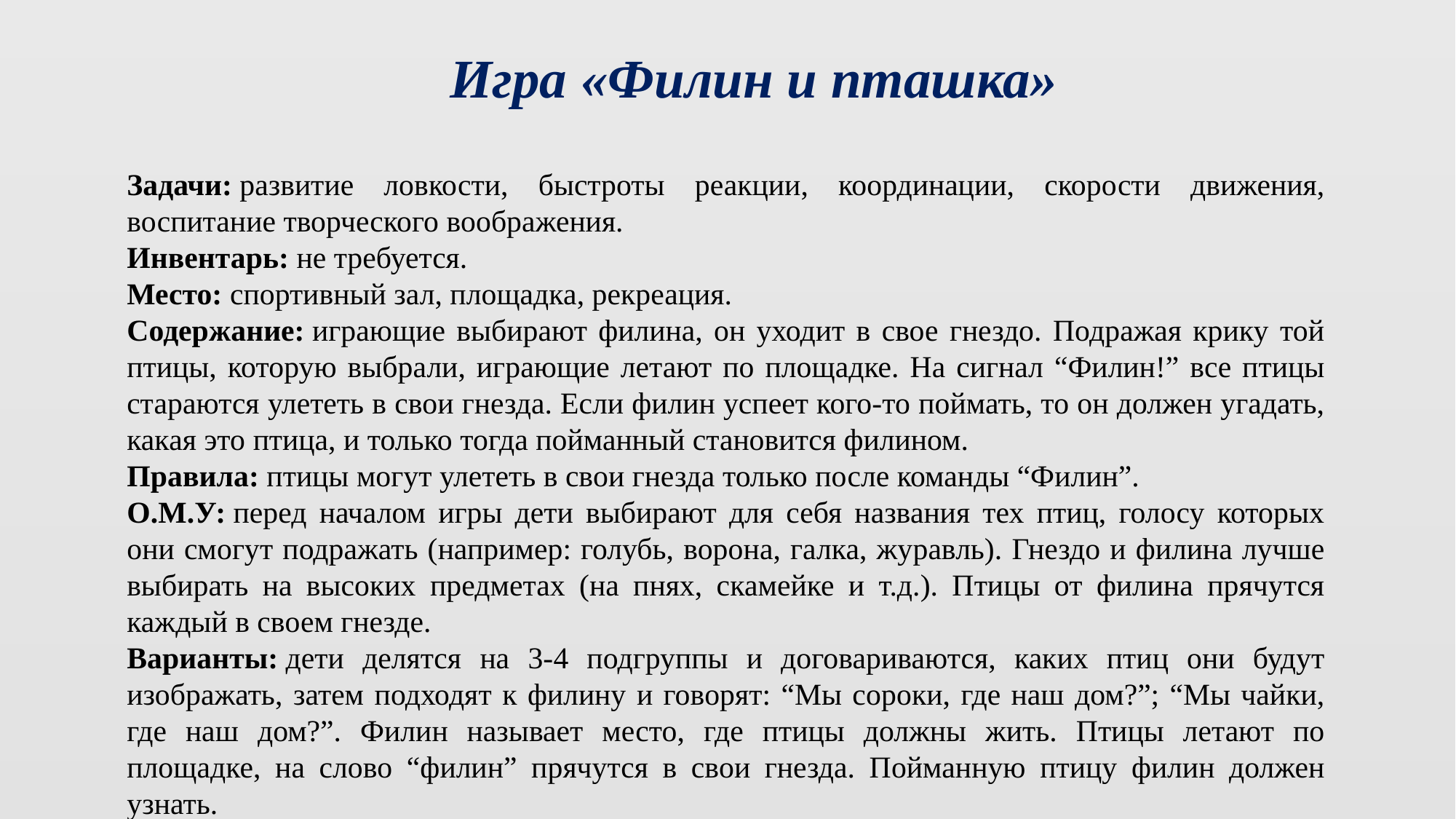

Игра «Филин и пташка»
Задачи: развитие ловкости, быстроты реакции, координации, скорости движения, воспитание творческого воображения.
Инвентарь: не требуется.
Место: спортивный зал, площадка, рекреация.
Содержание: играющие выбирают филина, он уходит в свое гнездо. Подражая крику той птицы, которую выбрали, играющие летают по площадке. На сигнал “Филин!” все птицы стараются улететь в свои гнезда. Если филин успеет кого-то поймать, то он должен угадать, какая это птица, и только тогда пойманный становится филином.
Правила: птицы могут улететь в свои гнезда только после команды “Филин”.
О.М.У: перед началом игры дети выбирают для себя названия тех птиц, голосу которых они смогут подражать (например: голубь, ворона, галка, журавль). Гнездо и филина лучше выбирать на высоких предметах (на пнях, скамейке и т.д.). Птицы от филина прячутся каждый в своем гнезде.
Варианты: дети делятся на 3-4 подгруппы и договариваются, каких птиц они будут изображать, затем подходят к филину и говорят: “Мы сороки, где наш дом?”; “Мы чайки, где наш дом?”. Филин называет место, где птицы должны жить. Птицы летают по площадке, на слово “филин” прячутся в свои гнезда. Пойманную птицу филин должен узнать.